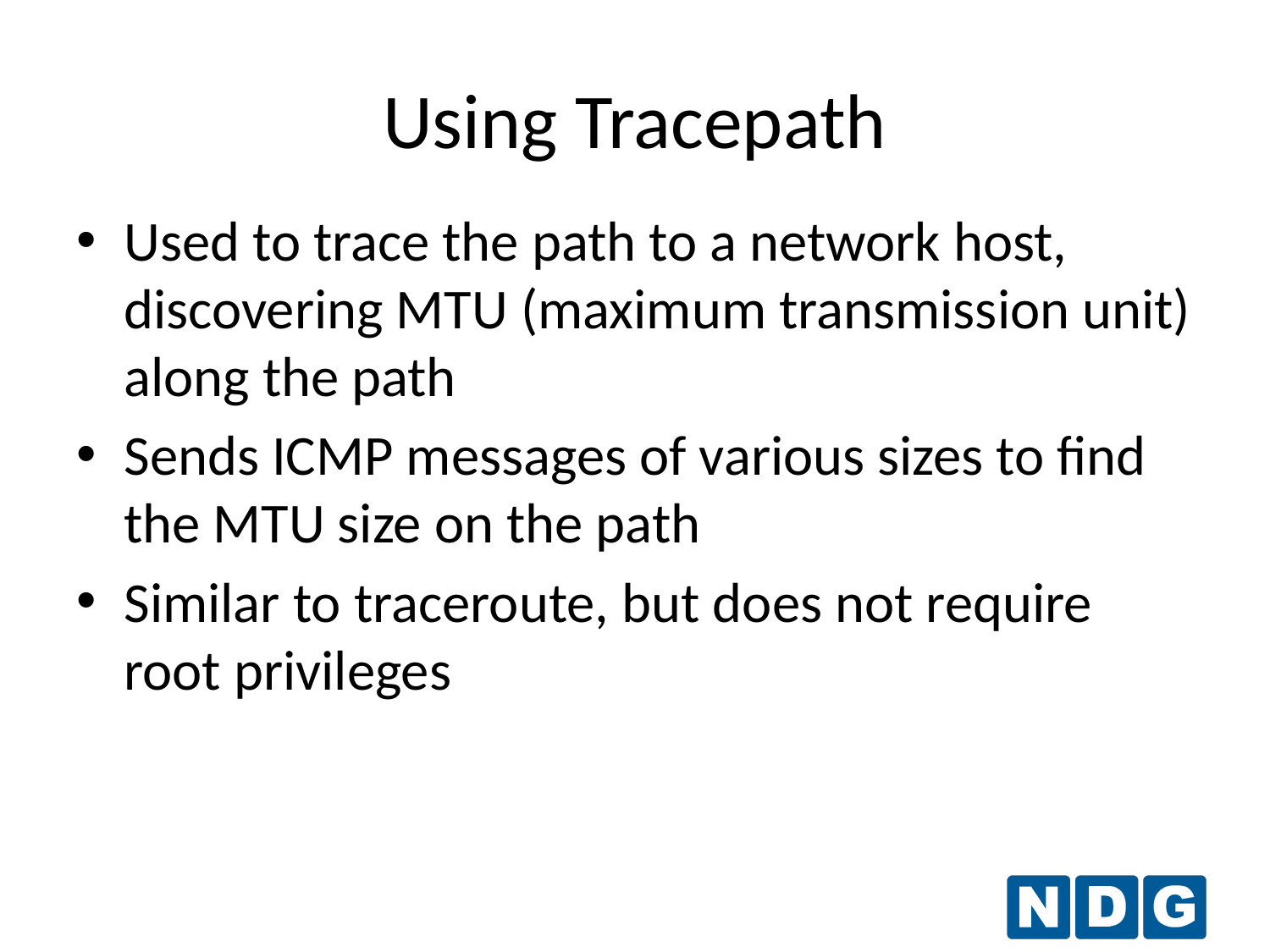

Using Tracepath
Used to trace the path to a network host, discovering MTU (maximum transmission unit) along the path
Sends ICMP messages of various sizes to find the MTU size on the path
Similar to traceroute, but does not require root privileges